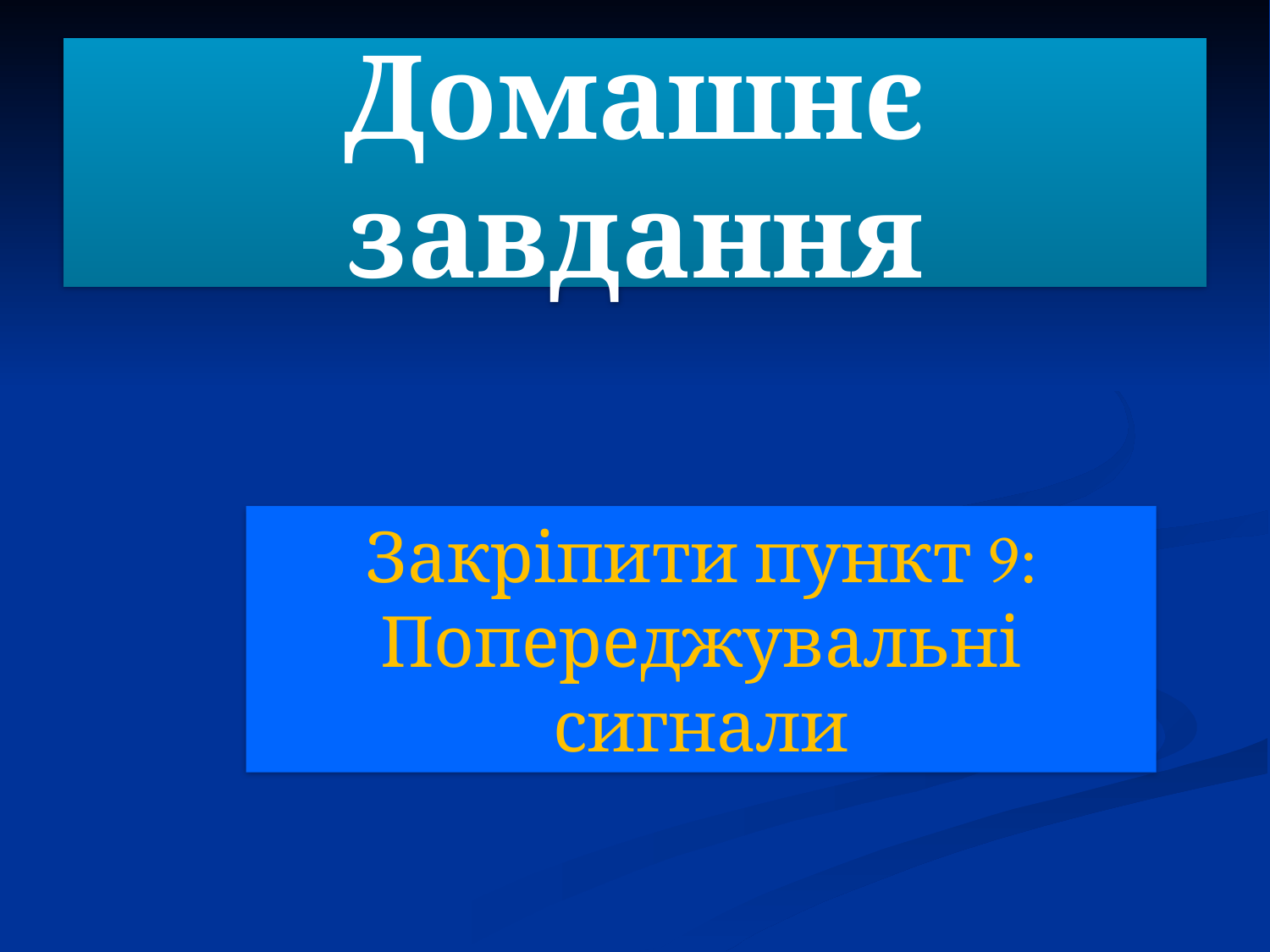

# Домашнє завдання
Закріпити пункт 9: Попереджувальні сигнали